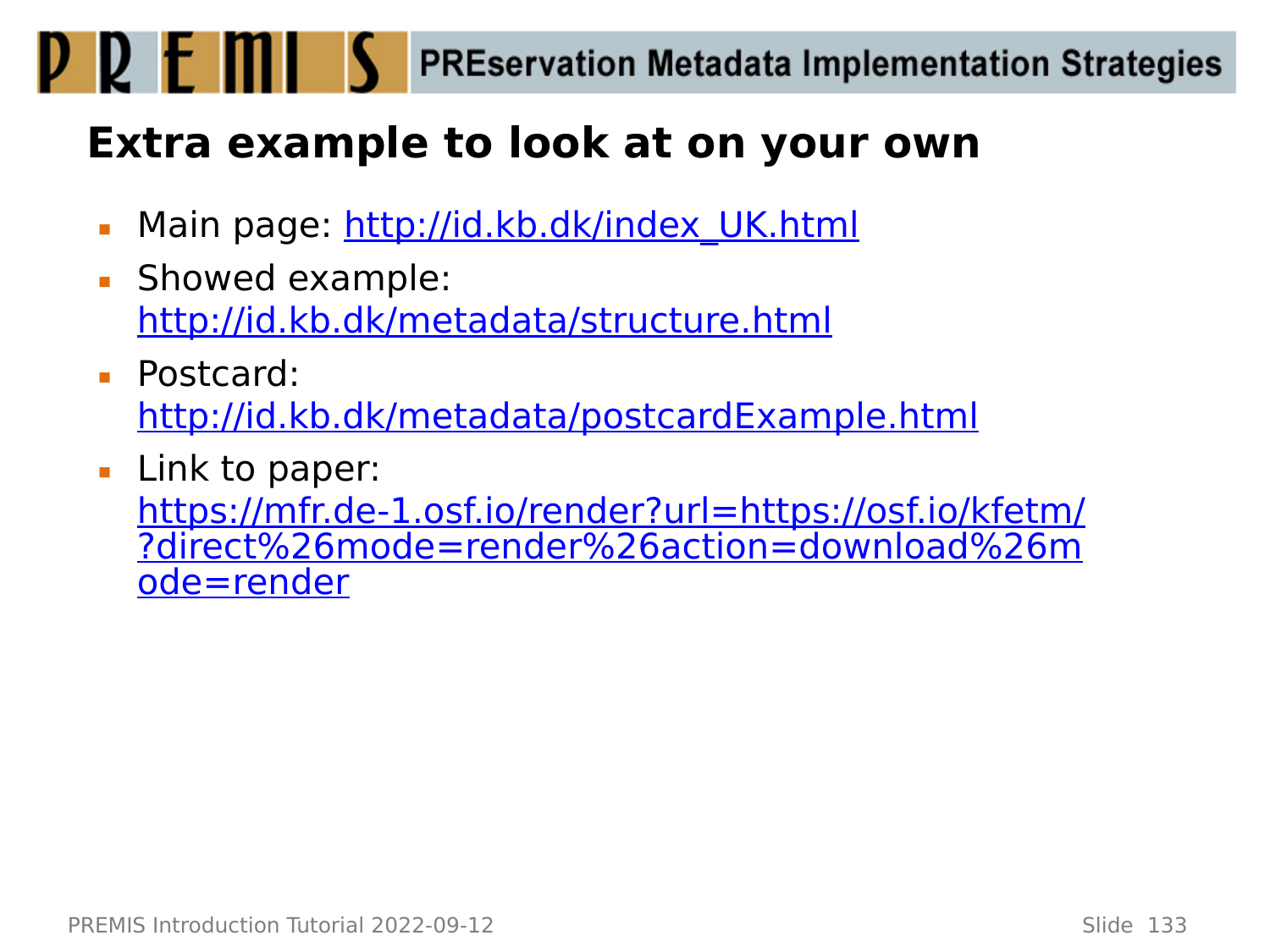

# Extra example to look at on your own
Main page: http://id.kb.dk/index_UK.html
Showed example: http://id.kb.dk/metadata/structure.html
Postcard: http://id.kb.dk/metadata/postcardExample.html
Link to paper: https://mfr.de-1.osf.io/render?url=https://osf.io/kfetm/?direct%26mode=render%26action=download%26mode=render